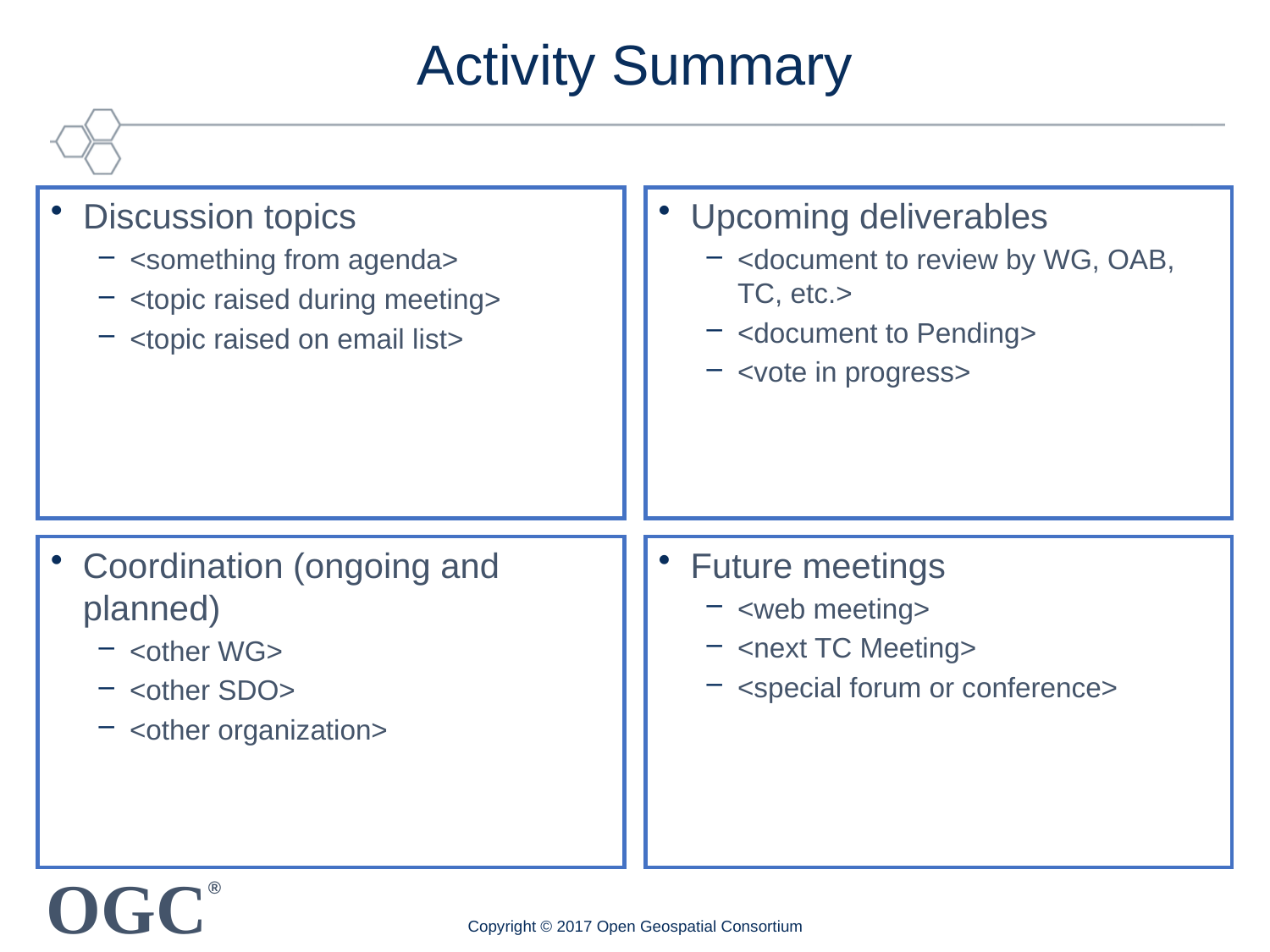

# Activity Summary
Discussion topics
<something from agenda>
<topic raised during meeting>
<topic raised on email list>
Upcoming deliverables
<document to review by WG, OAB, TC, etc.>
<document to Pending>
<vote in progress>
Coordination (ongoing and planned)
<other WG>
<other SDO>
<other organization>
Future meetings
<web meeting>
<next TC Meeting>
<special forum or conference>
Copyright © 2017 Open Geospatial Consortium